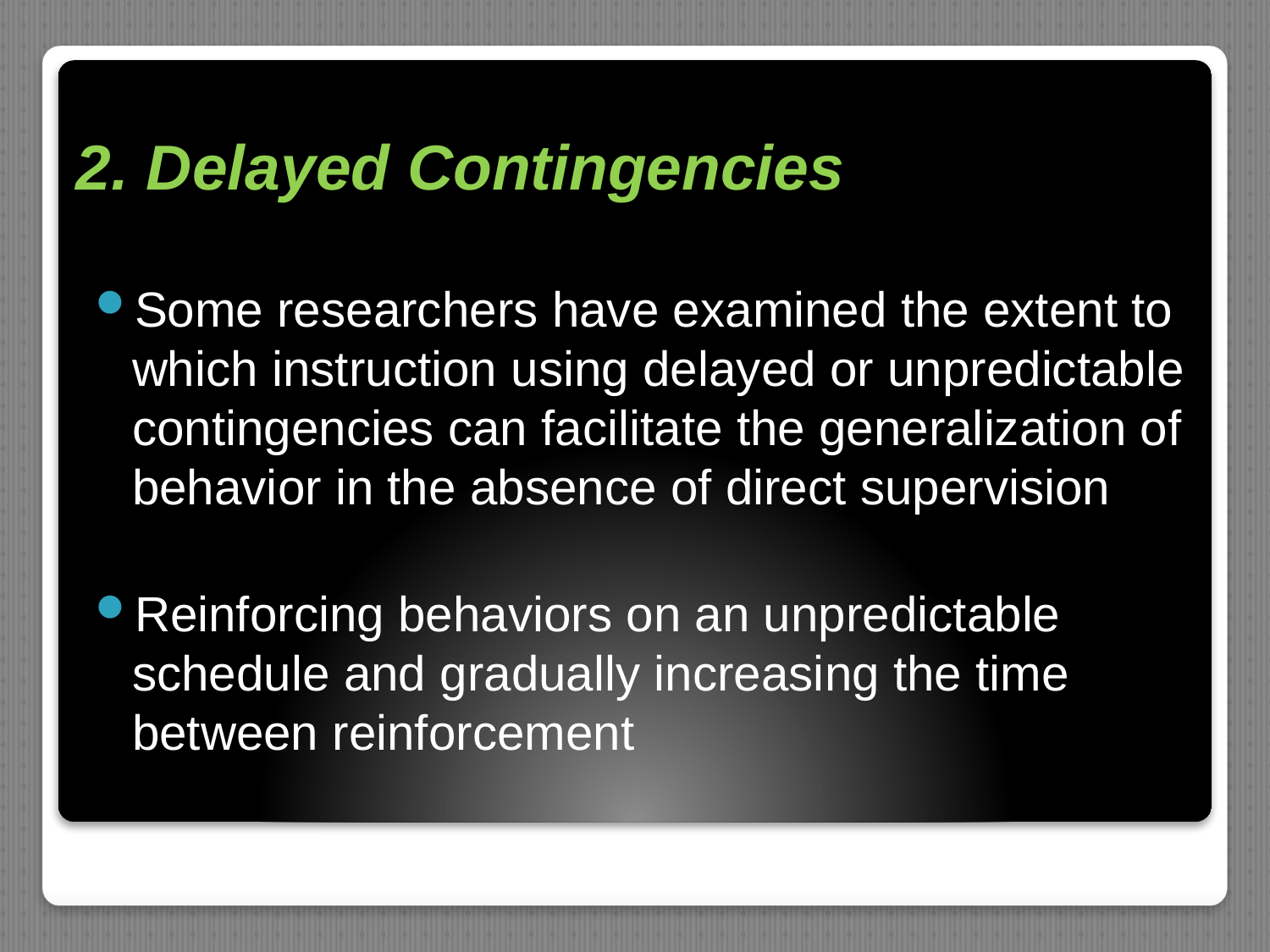

# 2. Delayed Contingencies
Some researchers have examined the extent to which instruction using delayed or unpredictable contingencies can facilitate the generalization of behavior in the absence of direct supervision

Reinforcing behaviors on an unpredictable schedule and gradually increasing the time between reinforcement